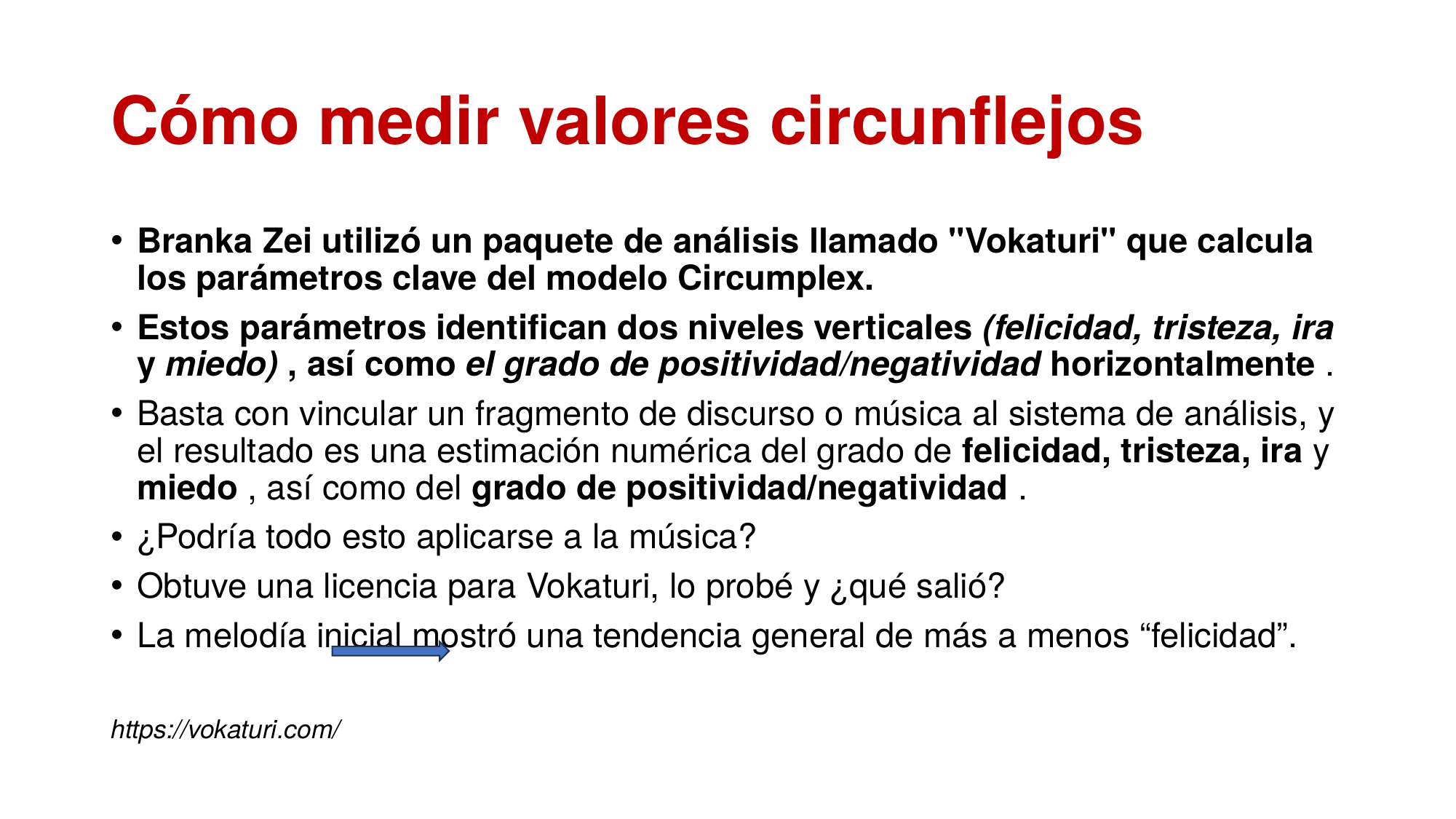

# Cómo medir valores circunflejos
Branka Zei utilizó un paquete de análisis llamado "Vokaturi" que calcula los parámetros clave del modelo Circumplex.
Estos parámetros identifican dos niveles verticales (felicidad, tristeza, ira y miedo) , así como el grado de positividad/negatividad horizontalmente .
Basta con vincular un fragmento de discurso o música al sistema de análisis, y el resultado es una estimación numérica del grado de felicidad, tristeza, ira y miedo , así como del grado de positividad/negatividad .
¿Podría todo esto aplicarse a la música?
Obtuve una licencia para Vokaturi, lo probé y ¿qué salió?
La melodía inicial mostró una tendencia general de más a menos “felicidad”.

https://vokaturi.com/